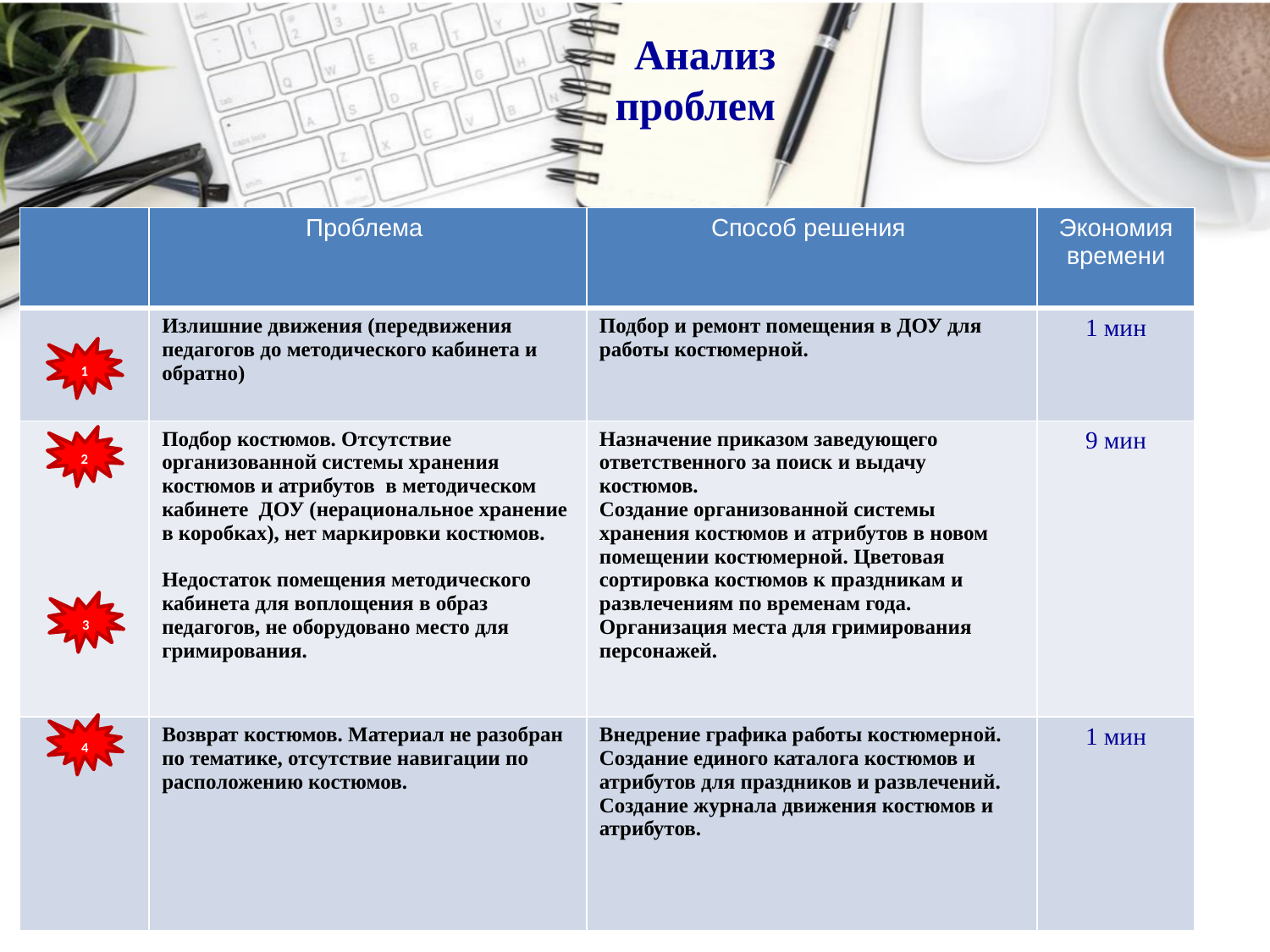

Анализ проблем

|  | Проблема | Способ решения | Экономия времени |
| --- | --- | --- | --- |
|  | Излишние движения (передвижения педагогов до методического кабинета и обратно) | Подбор и ремонт помещения в ДОУ для работы костюмерной. | 1 мин |
|  | Подбор костюмов. Отсутствие организованной системы хранения костюмов и атрибутов в методическом кабинете ДОУ (нерациональное хранение в коробках), нет маркировки костюмов. Недостаток помещения методического кабинета для воплощения в образ педагогов, не оборудовано место для гримирования. | Назначение приказом заведующего ответственного за поиск и выдачу костюмов. Создание организованной системы хранения костюмов и атрибутов в новом помещении костюмерной. Цветовая сортировка костюмов к праздникам и развлечениям по временам года. Организация места для гримирования персонажей. | 9 мин |
|  | Возврат костюмов. Материал не разобран по тематике, отсутствие навигации по расположению костюмов. | Внедрение графика работы костюмерной. Создание единого каталога костюмов и атрибутов для праздников и развлечений. Создание журнала движения костюмов и атрибутов. | 1 мин |
1
2
3
4